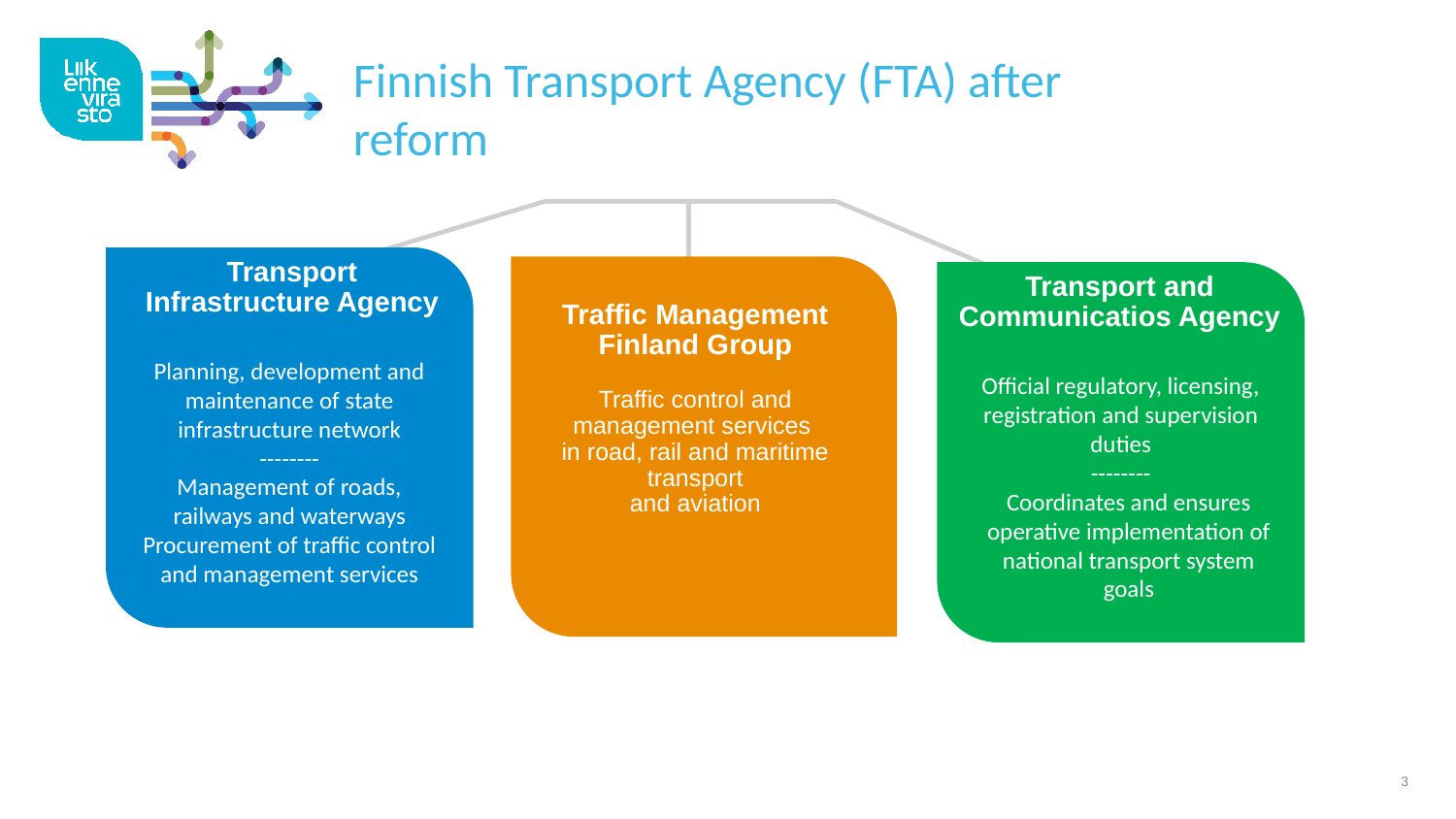

Finnish Transport Agency (FTA) after reform

Planning, development and maintenance of state infrastructure network
--------
Management of roads, railways and waterways
Procurement of traffic control and management services

Transport Infrastructure Agency

Official regulatory, licensing, registration and supervision duties
--------
Coordinates and ensures operative implementation of national transport system goals

Transport and Communicatios Agency
Traffic Management Finland Group

Traffic control and management services
in road, rail and maritime transport
and aviation
3